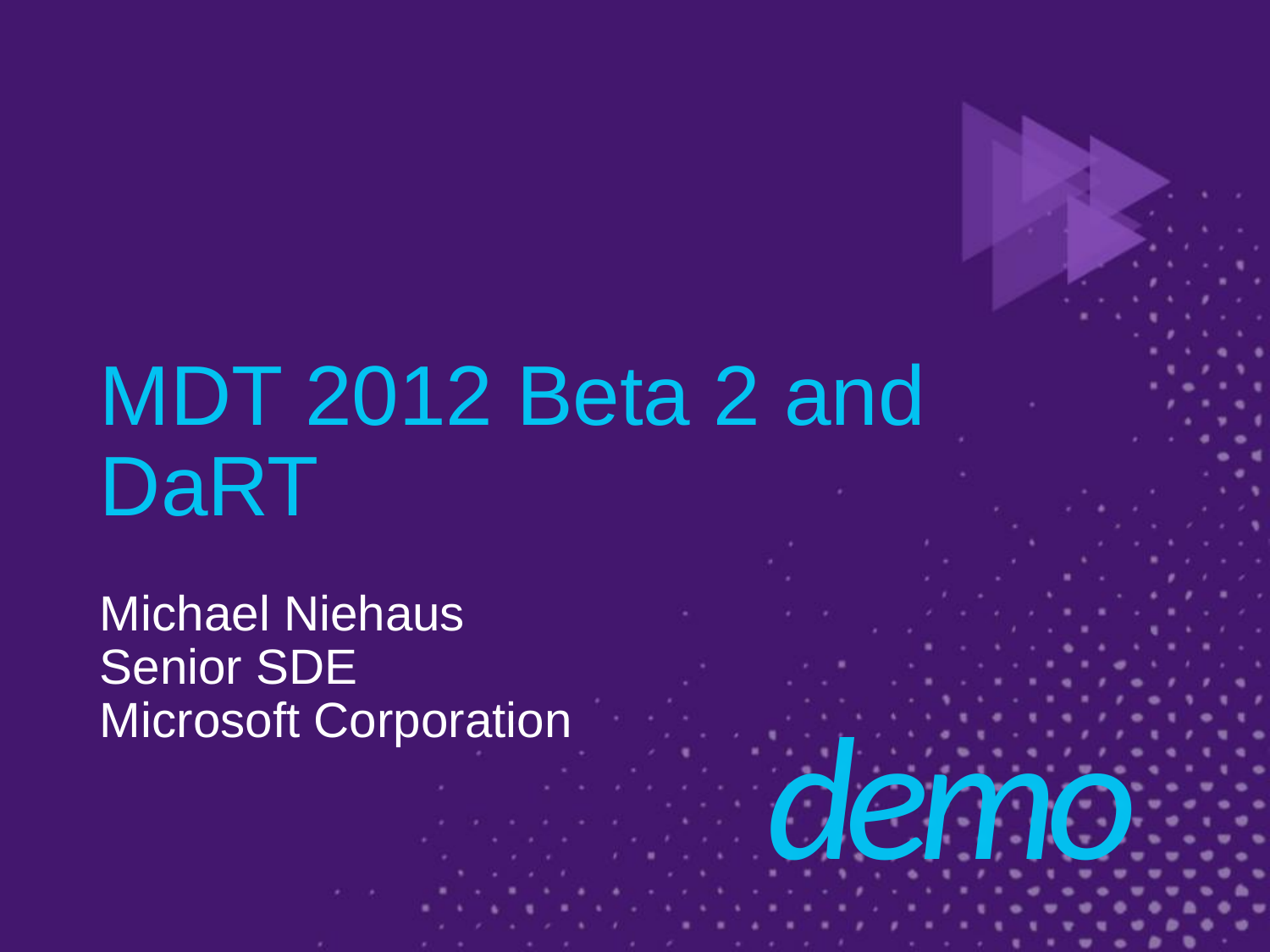

# MDT 2012 Beta 2 and DaRT
Michael Niehaus
Senior SDE
Microsoft Corporation
demo